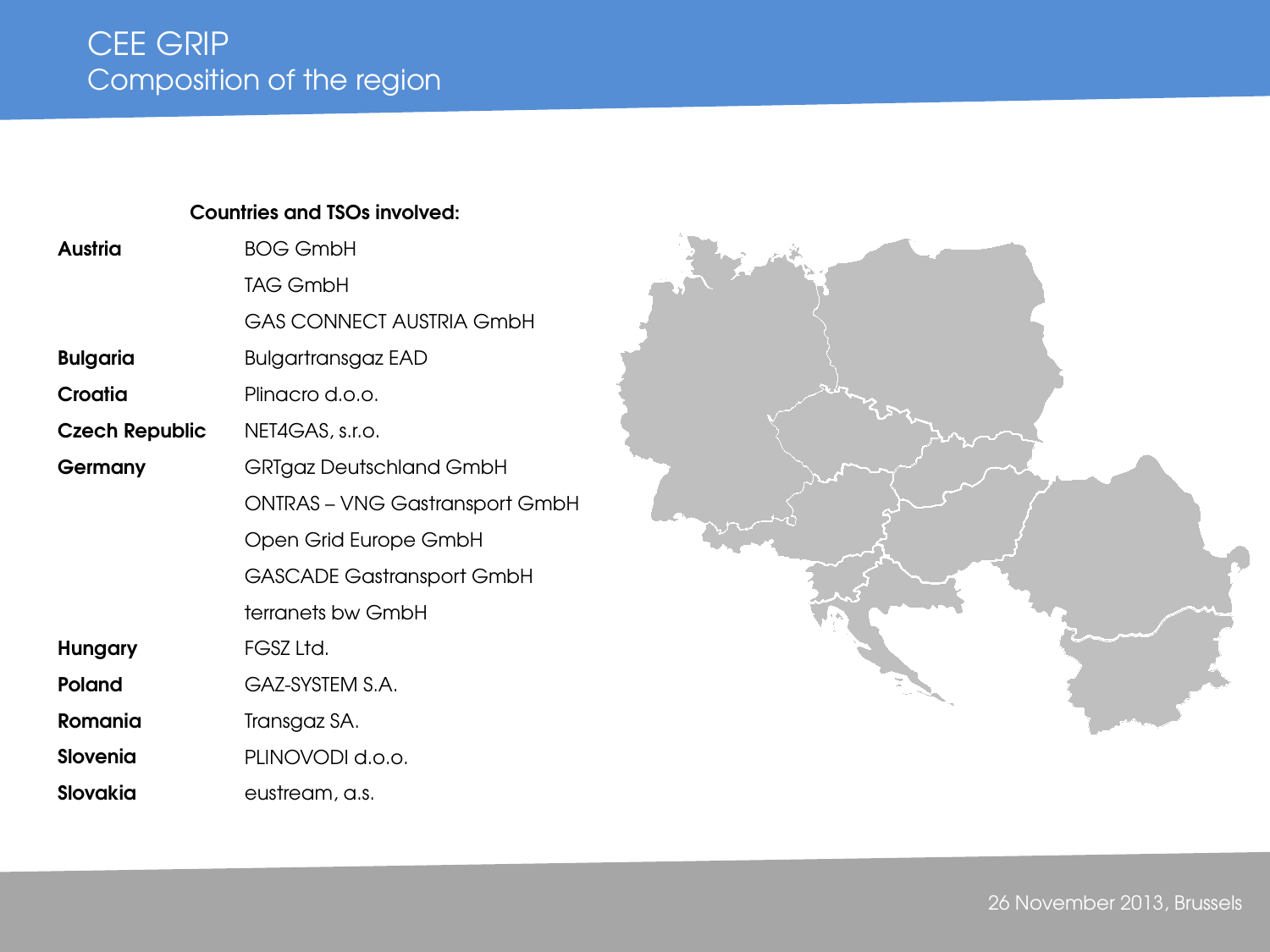

CEE GRIP
Composition of the region

| Countries and TSOs involved: |  |
| --- | --- |
| Austria | BOG GmbH |
|  | TAG GmbH |
|  | GAS CONNECT AUSTRIA GmbH |
| Bulgaria | Bulgartransgaz EAD |
| Croatia | Plinacro d.o.o. |
| Czech Republic | NET4GAS, s.r.o. |
| Germany | GRTgaz Deutschland GmbH |
|  | ONTRAS – VNG Gastransport GmbH |
|  | Open Grid Europe GmbH |
|  | GASCADE Gastransport GmbH |
|  | terranets bw GmbH |
| Hungary | FGSZ Ltd. |
| Poland | GAZ-SYSTEM S.A. |
| Romania | Transgaz SA. |
| Slovenia | PLINOVODI d.o.o. |
| Slovakia | eustream, a.s. |

26 November 2013, Brussels
26 November 2013, Brussels